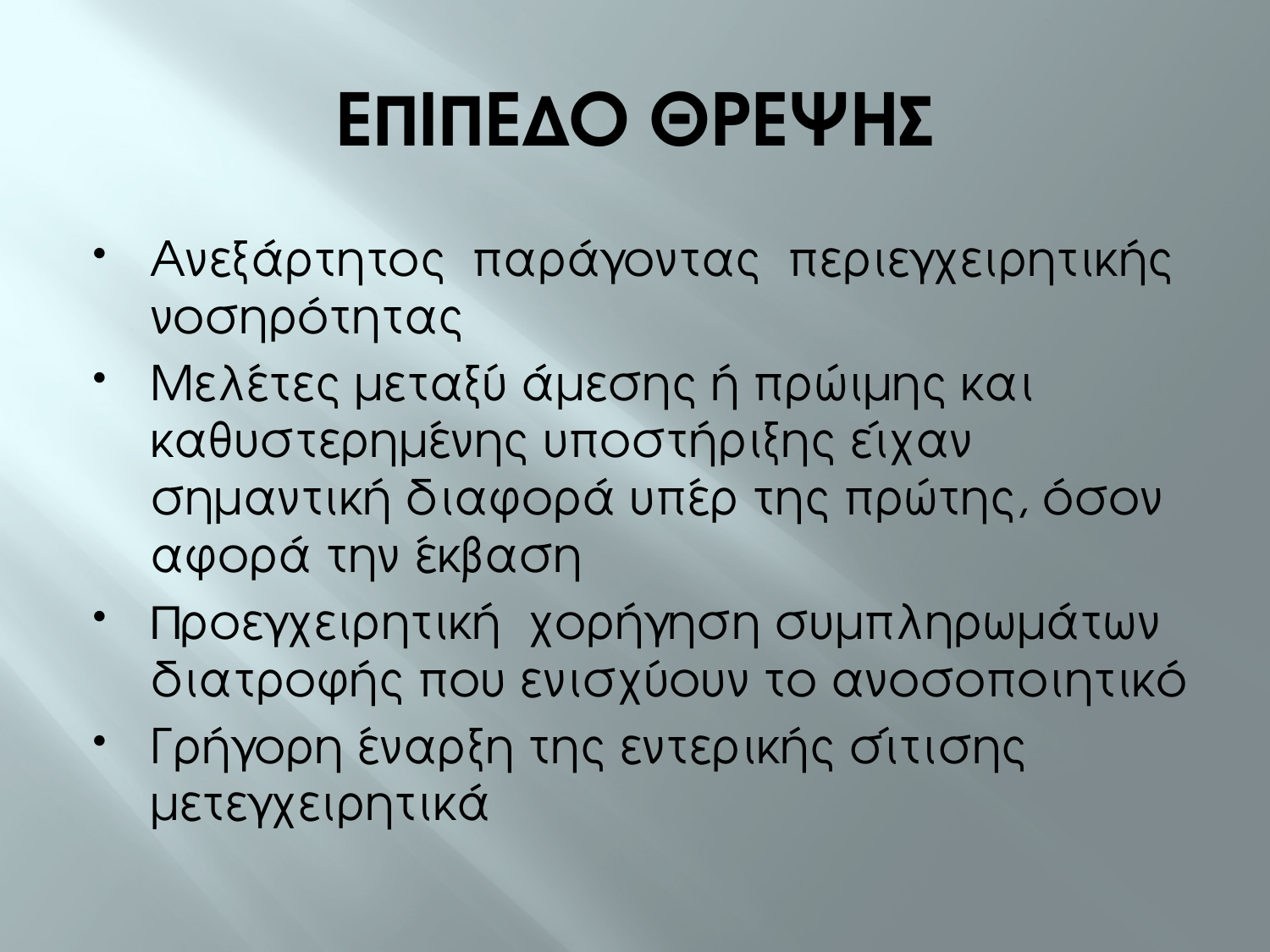

# ΕΠΙΠΕΔΟ ΘΡΕΨΗΣ
Ανεξάρτητος  παράγοντας  περιεγχειρητικής νοσηρότητας
Μελέτες μεταξύ άμεσης ή πρώιμης και καθυστερημένης υποστήριξης είχαν σημαντική διαφορά υπέρ της πρώτης, όσον αφορά την έκβαση
Προεγχειρητική  χορήγηση συμπληρωμάτων διατροφής που ενισχύουν το ανοσοποιητικό
Γρήγορη έναρξη της εντερικής σίτισης μετεγχειρητικά